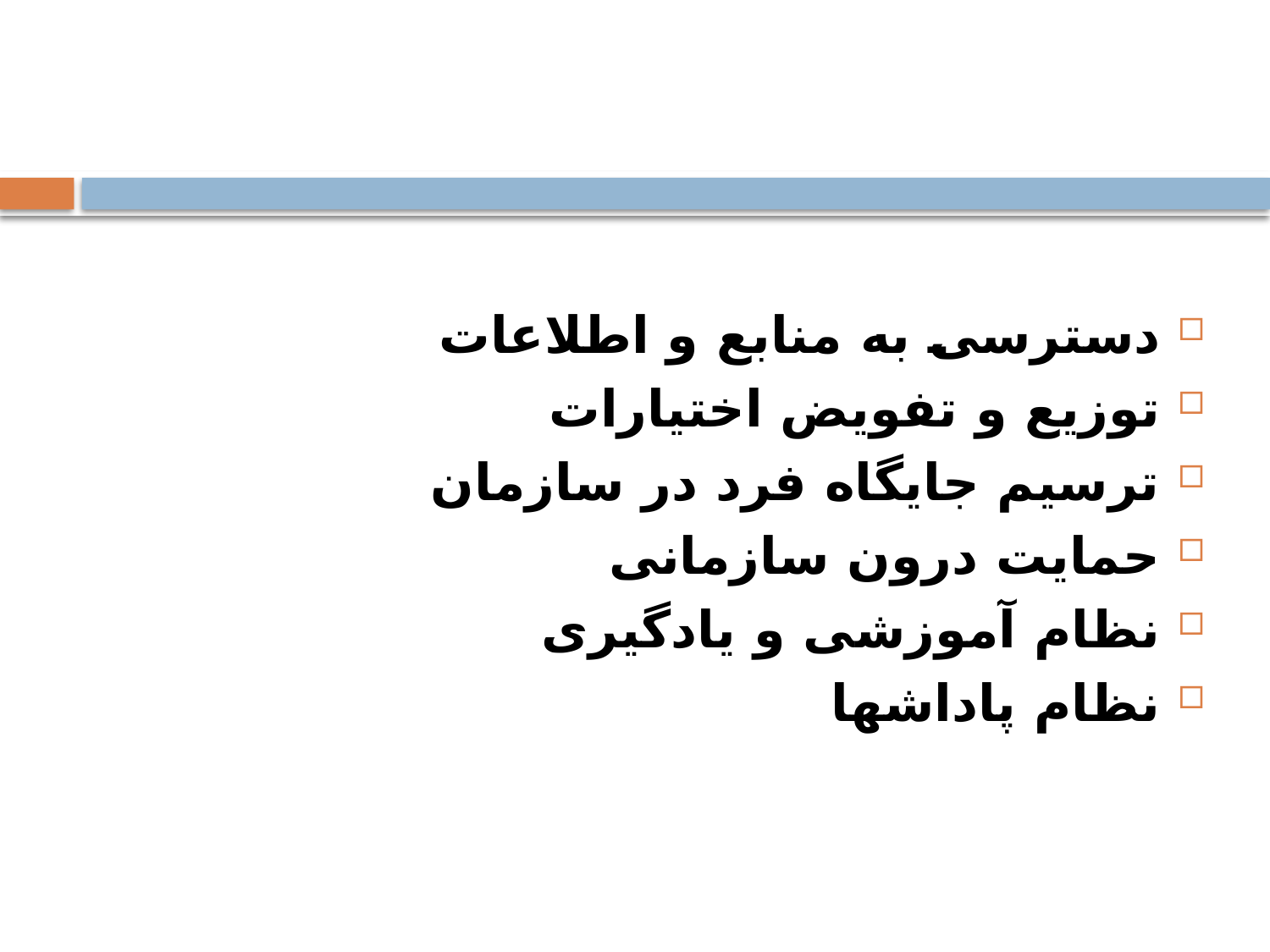

دسترسی به منابع و اطلاعات
توزیع و تفویض اختیارات
ترسیم جایگاه فرد در سازمان
حمایت درون سازمانی
نظام آموزشی و یادگیری
نظام پاداشها